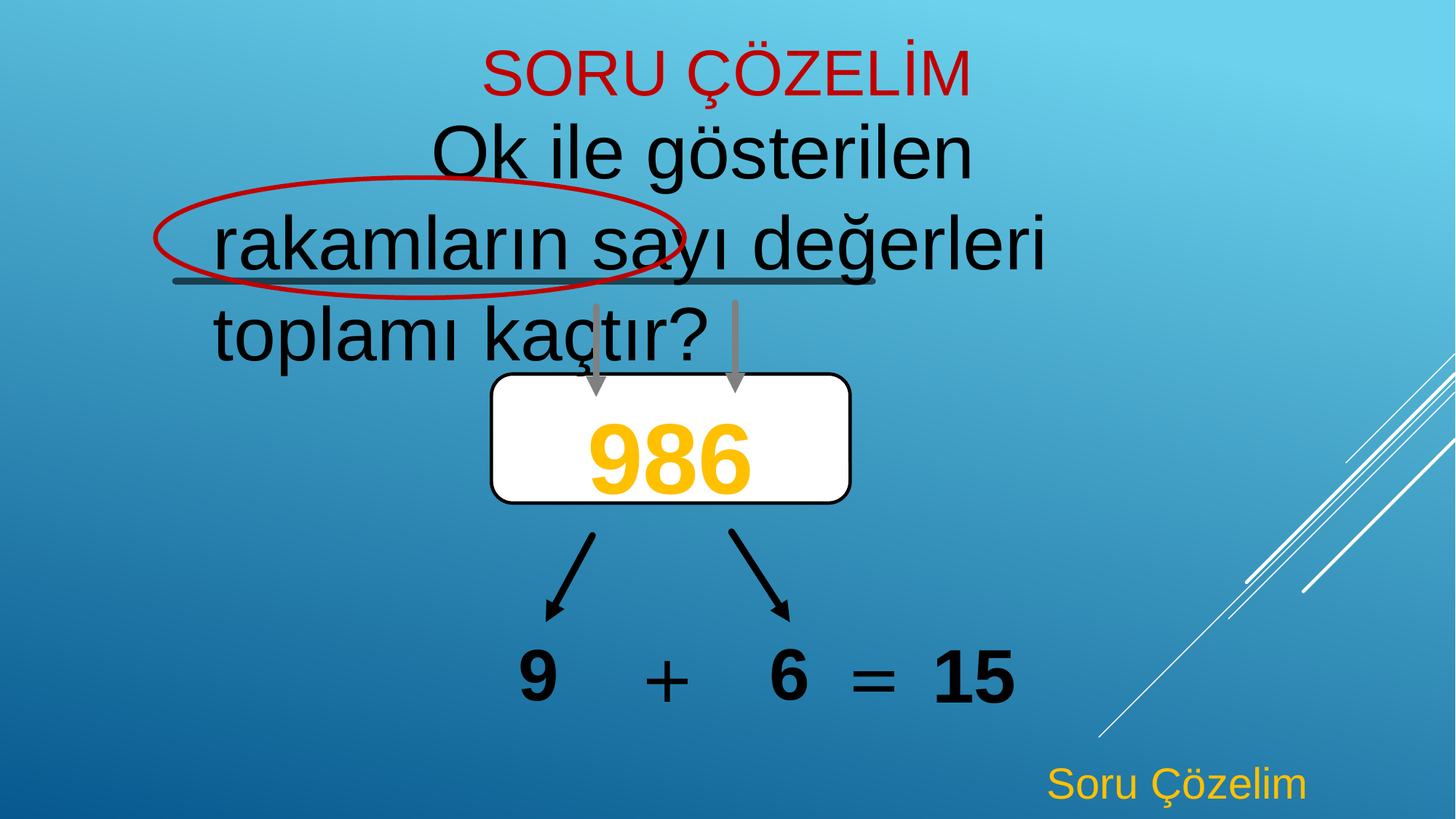

# Soru Çözelim
		Ok ile gösterilen rakamların sayı değerleri toplamı kaçtır?

986
=
15
+
6
9
Soru Çözelim